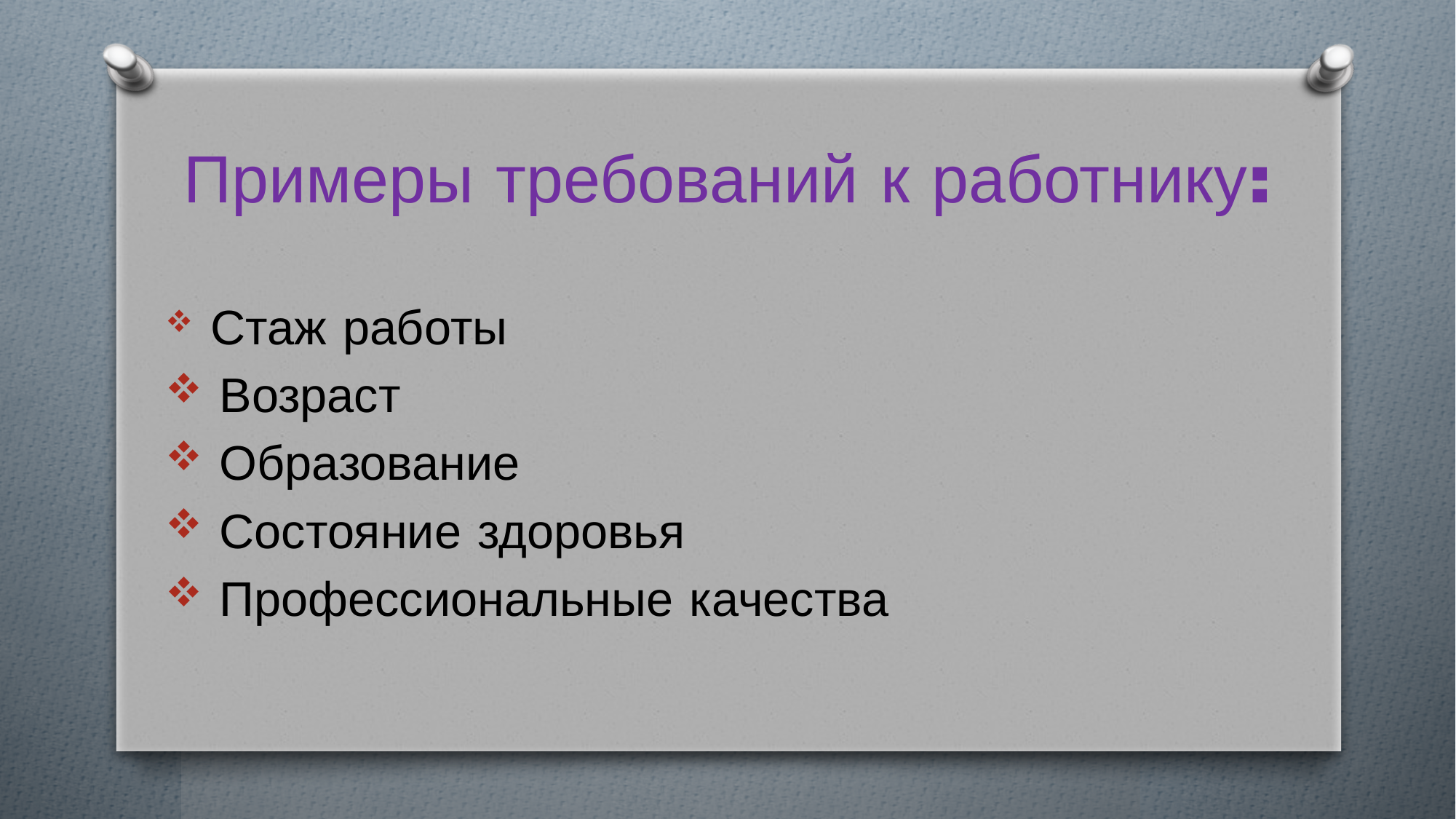

# Примеры требований к работнику:
 Стаж работы
 Возраст
 Образование
 Состояние здоровья
 Профессиональные качества